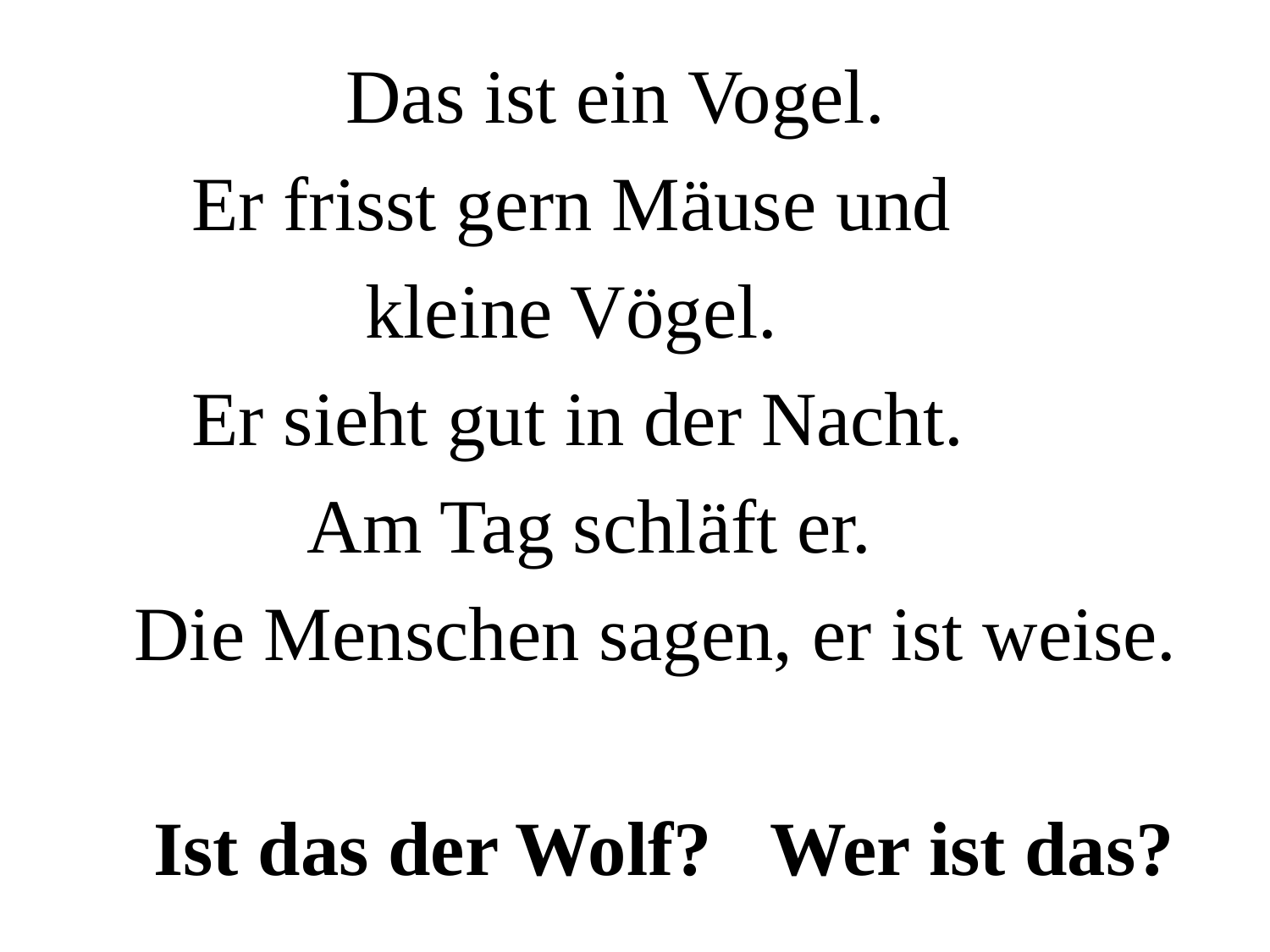

#
              Das ist ein Vogel.
      Er frisst gern Mäuse und
               kleine Vögel.
      Er sieht gut in der Nacht.
            Am Tag schläft er.
   Die Menschen sagen, er ist weise.

    Ist das der Wolf?   Wer ist das?